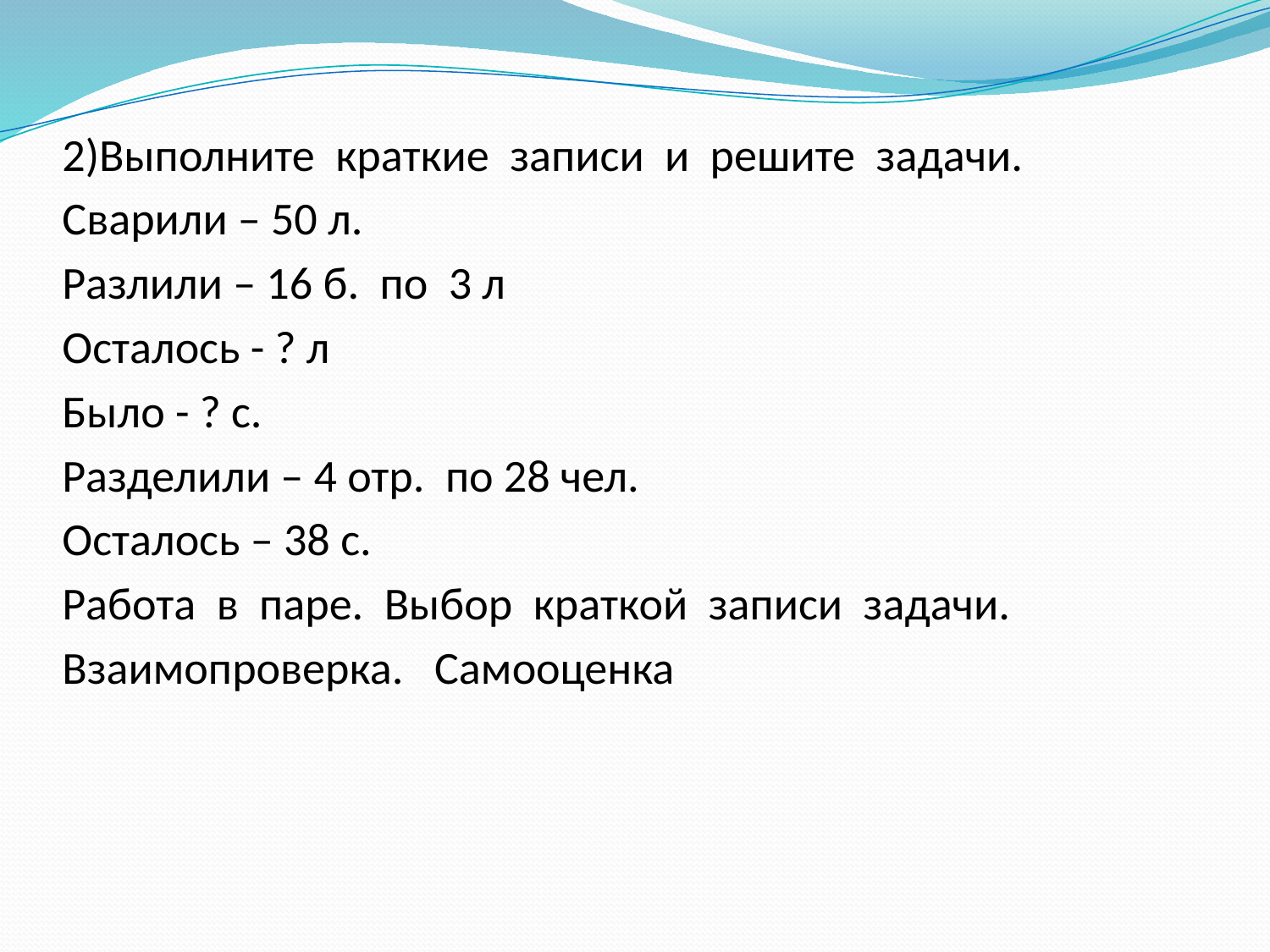

2)Выполните  краткие  записи  и  решите  задачи.
Сварили – 50 л.
Разлили – 16 б.  по  3 л
Осталось - ? л
Было - ? с.
Разделили – 4 отр.  по 28 чел.
Осталось – 38 с.
Работа  в  паре.  Выбор  краткой  записи  задачи.
Взаимопроверка.   Самооценка